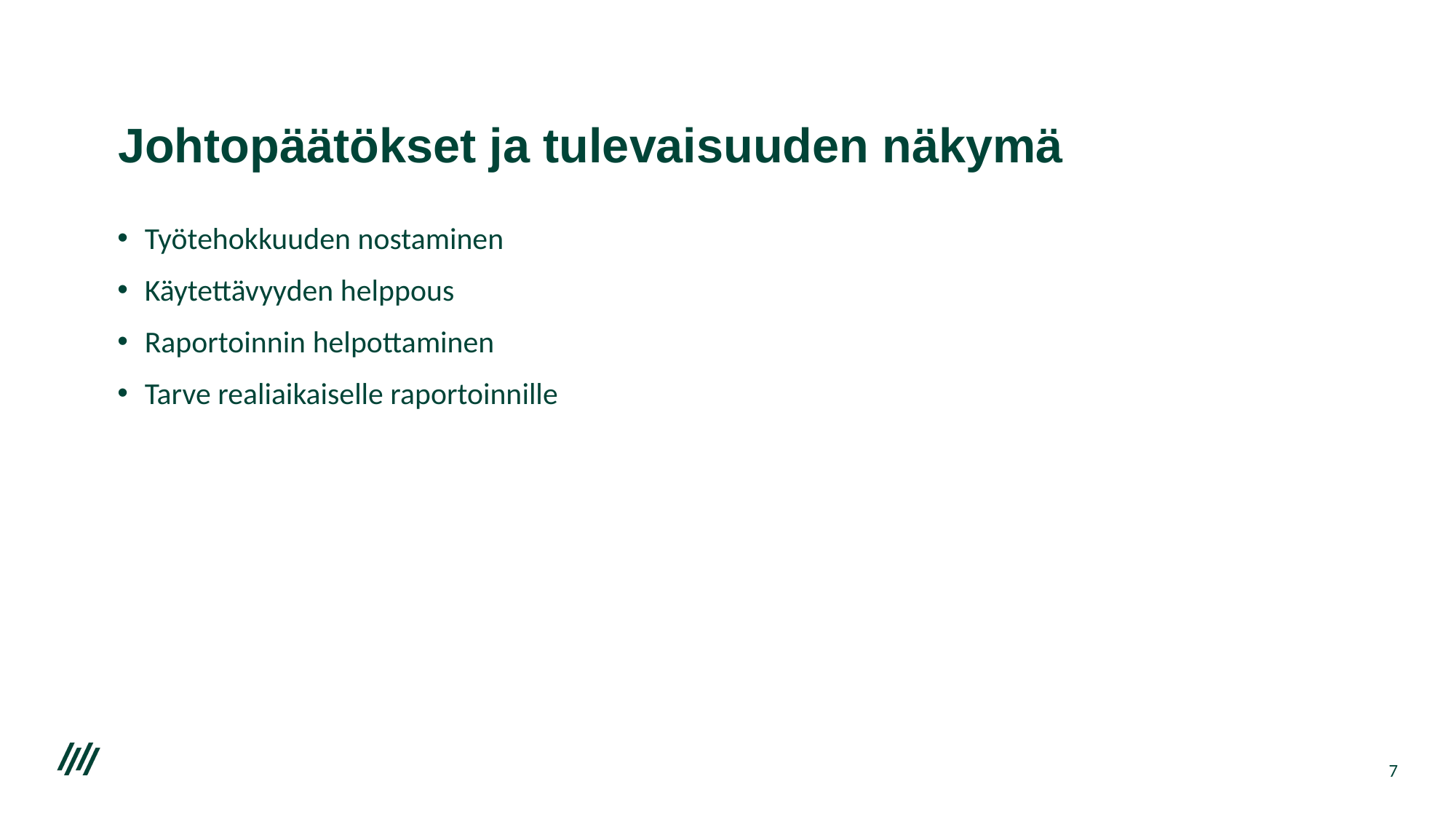

#
Johtopäätökset ja tulevaisuuden näkymä
Työtehokkuuden nostaminen
Käytettävyyden helppous
Raportoinnin helpottaminen
Tarve realiaikaiselle raportoinnille

7